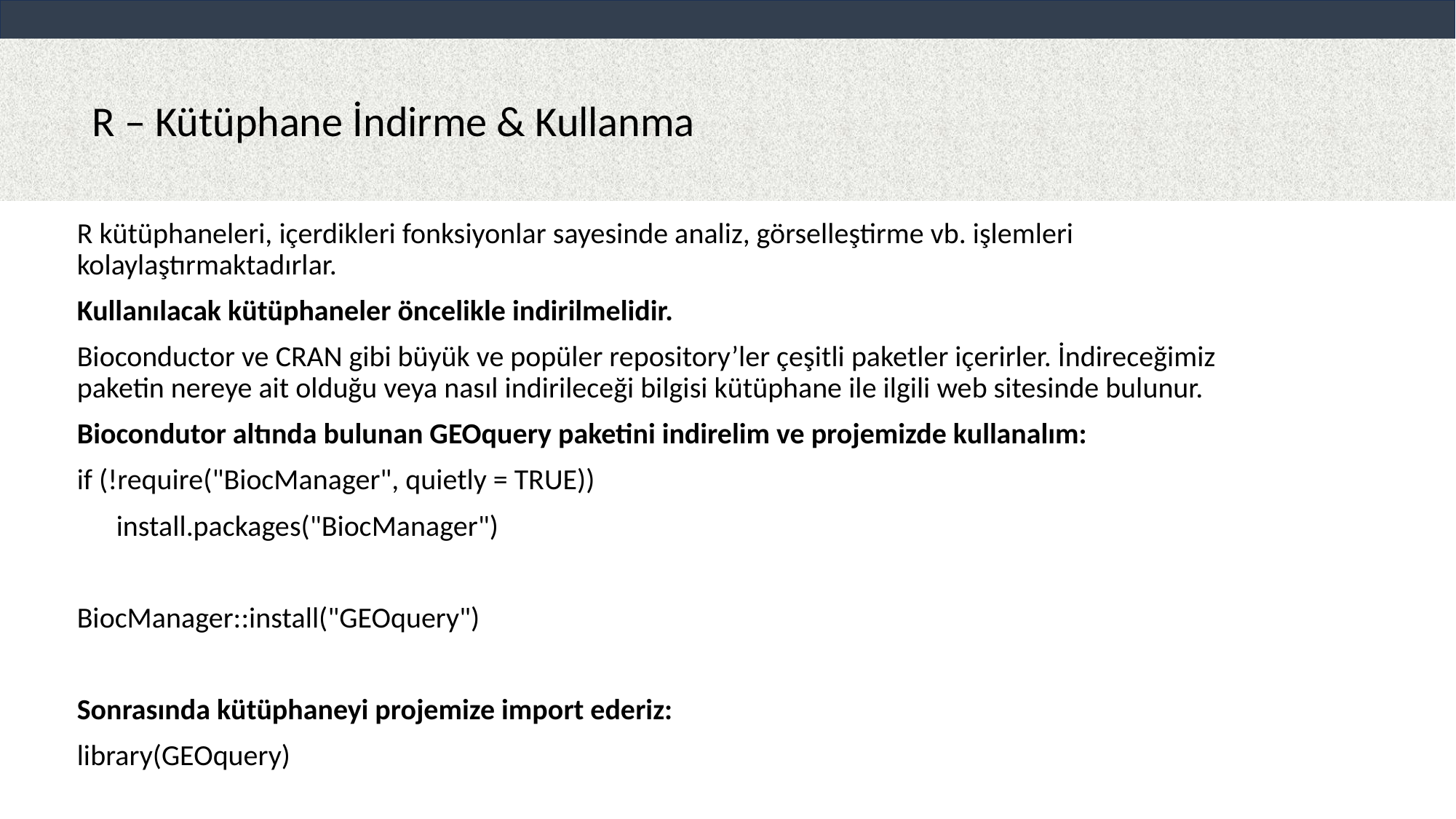

R – Kütüphane İndirme & Kullanma
R kütüphaneleri, içerdikleri fonksiyonlar sayesinde analiz, görselleştirme vb. işlemleri kolaylaştırmaktadırlar.
Kullanılacak kütüphaneler öncelikle indirilmelidir.
Bioconductor ve CRAN gibi büyük ve popüler repository’ler çeşitli paketler içerirler. İndireceğimiz paketin nereye ait olduğu veya nasıl indirileceği bilgisi kütüphane ile ilgili web sitesinde bulunur.
Biocondutor altında bulunan GEOquery paketini indirelim ve projemizde kullanalım:
if (!require("BiocManager", quietly = TRUE))
      install.packages("BiocManager")

BiocManager::install("GEOquery")

Sonrasında kütüphaneyi projemize import ederiz:
library(GEOquery)